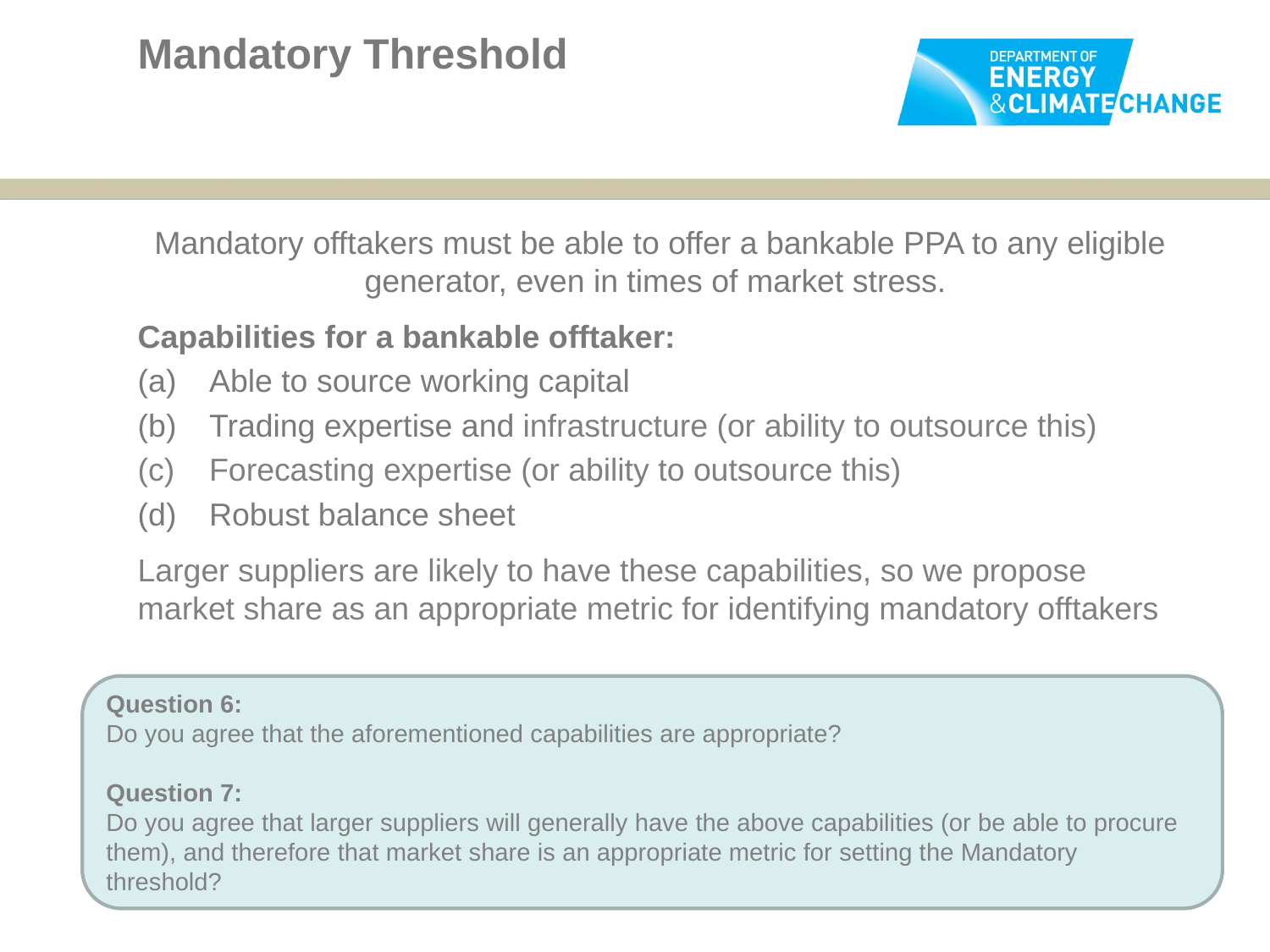

# Mandatory Threshold
Mandatory offtakers must be able to offer a bankable PPA to any eligible generator, even in times of market stress.
Capabilities for a bankable offtaker:
Able to source working capital
Trading expertise and infrastructure (or ability to outsource this)
Forecasting expertise (or ability to outsource this)
Robust balance sheet
Larger suppliers are likely to have these capabilities, so we propose market share as an appropriate metric for identifying mandatory offtakers
Question 6:
Do you agree that the aforementioned capabilities are appropriate?

Question 7:
Do you agree that larger suppliers will generally have the above capabilities (or be able to procure them), and therefore that market share is an appropriate metric for setting the Mandatory threshold?